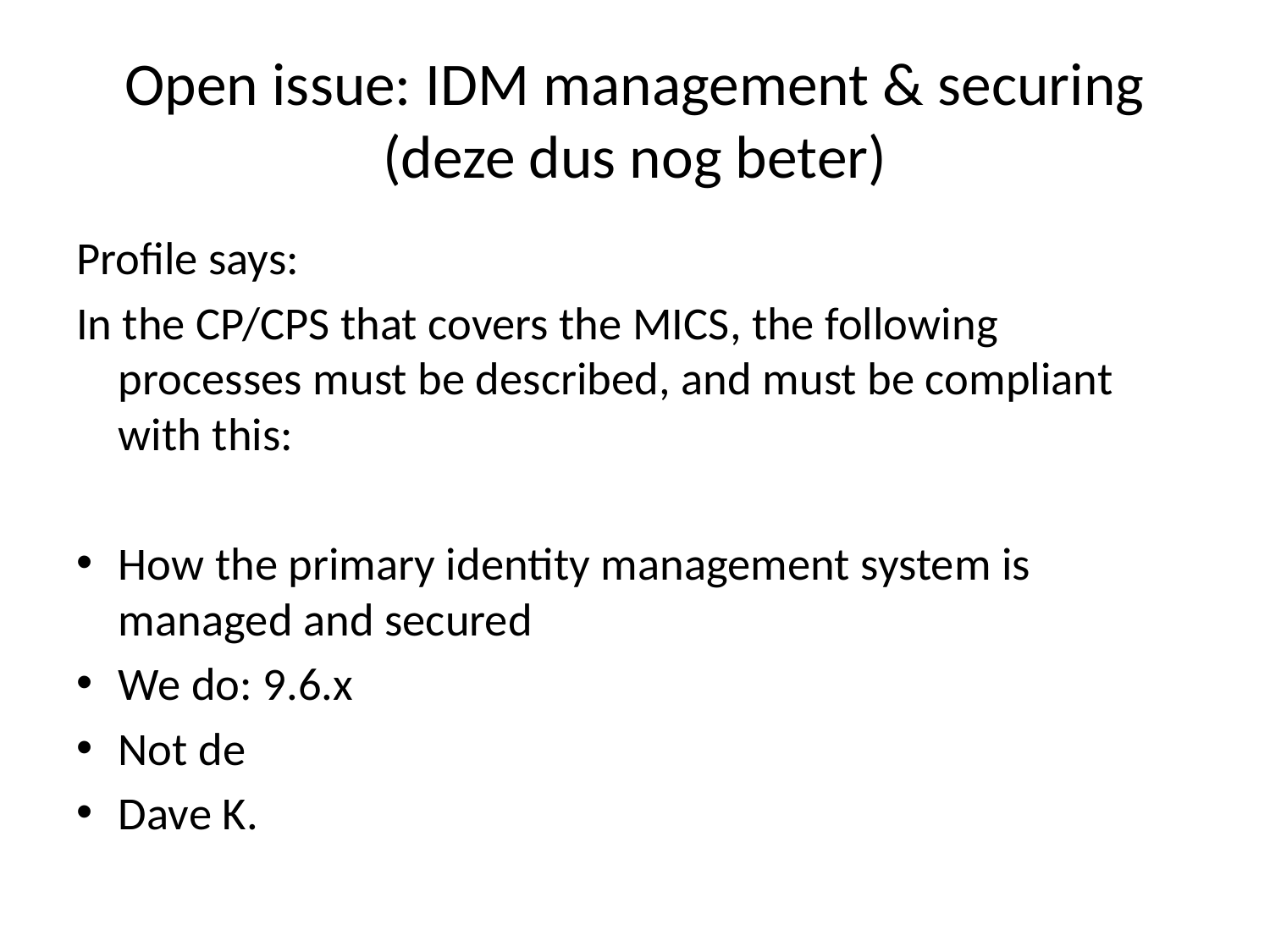

# Open issue: IDM management & securing (deze dus nog beter)
Profile says:
In the CP/CPS that covers the MICS, the following processes must be described, and must be compliant with this:

How the primary identity management system is managed and secured
We do: 9.6.x
Not de
Dave K.